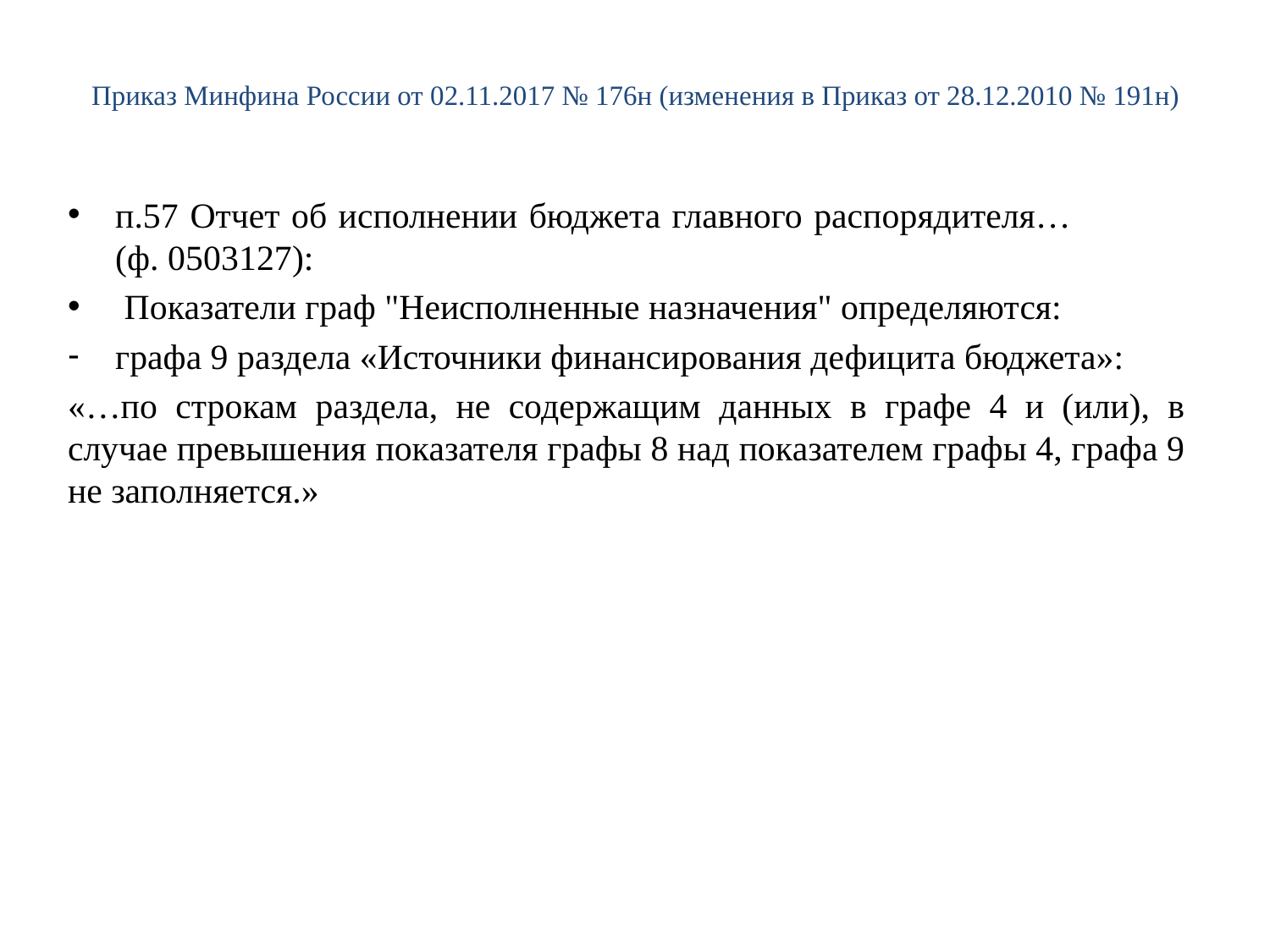

# Приказ Минфина России от 02.11.2017 № 176н (изменения в Приказ от 28.12.2010 № 191н)
п.57 Отчет об исполнении бюджета главного распорядителя…           (ф. 0503127):
 Показатели граф "Неисполненные назначения" определяются:
графа 9 раздела «Источники финансирования дефицита бюджета»:
«…по строкам раздела, не содержащим данных в графе 4 и (или), в случае превышения показателя графы 8 над показателем графы 4, графа 9 не заполняется.»